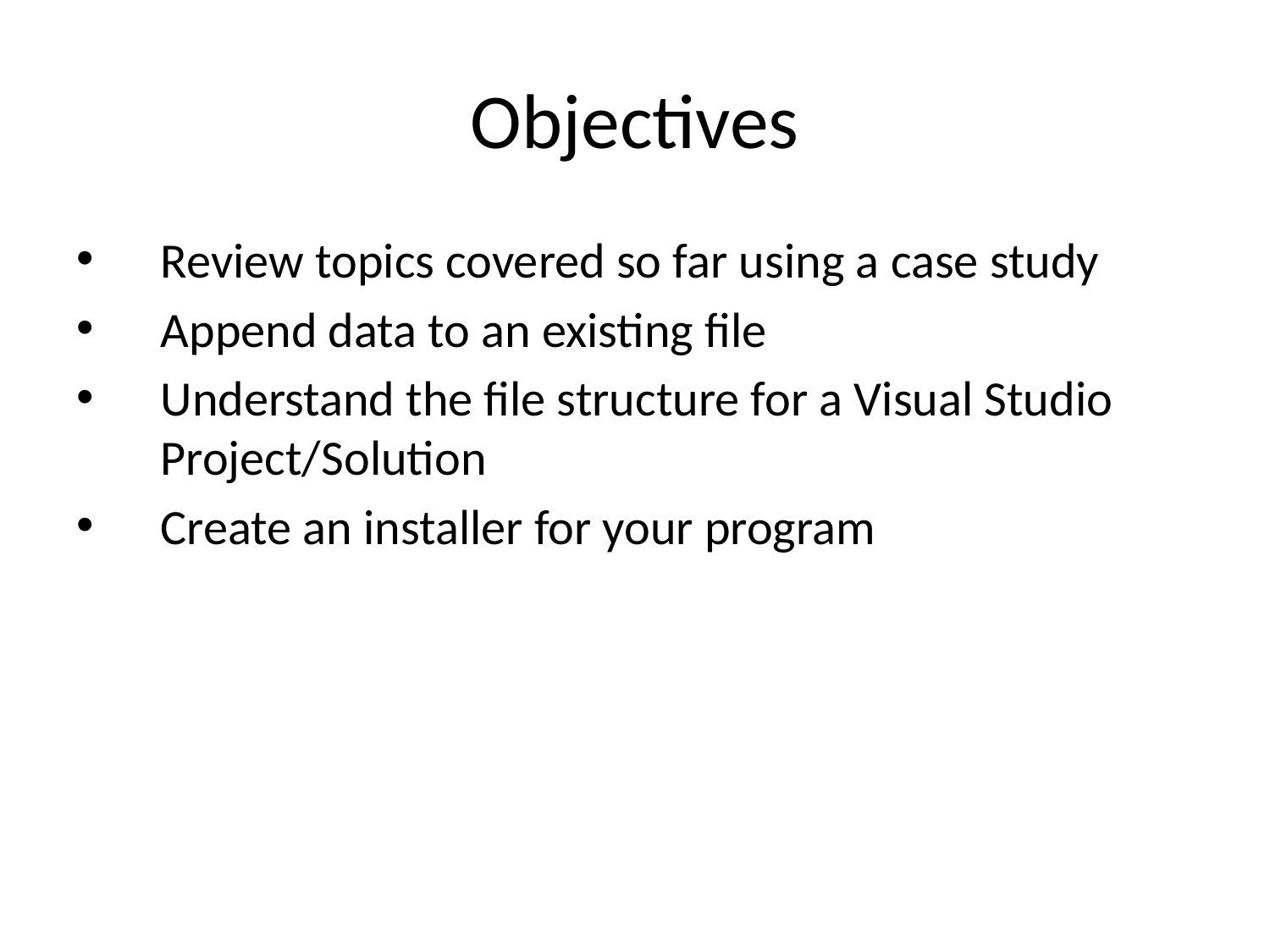

# Objectives
Review topics covered so far using a case study
Append data to an existing file
Understand the file structure for a Visual Studio Project/Solution
Create an installer for your program